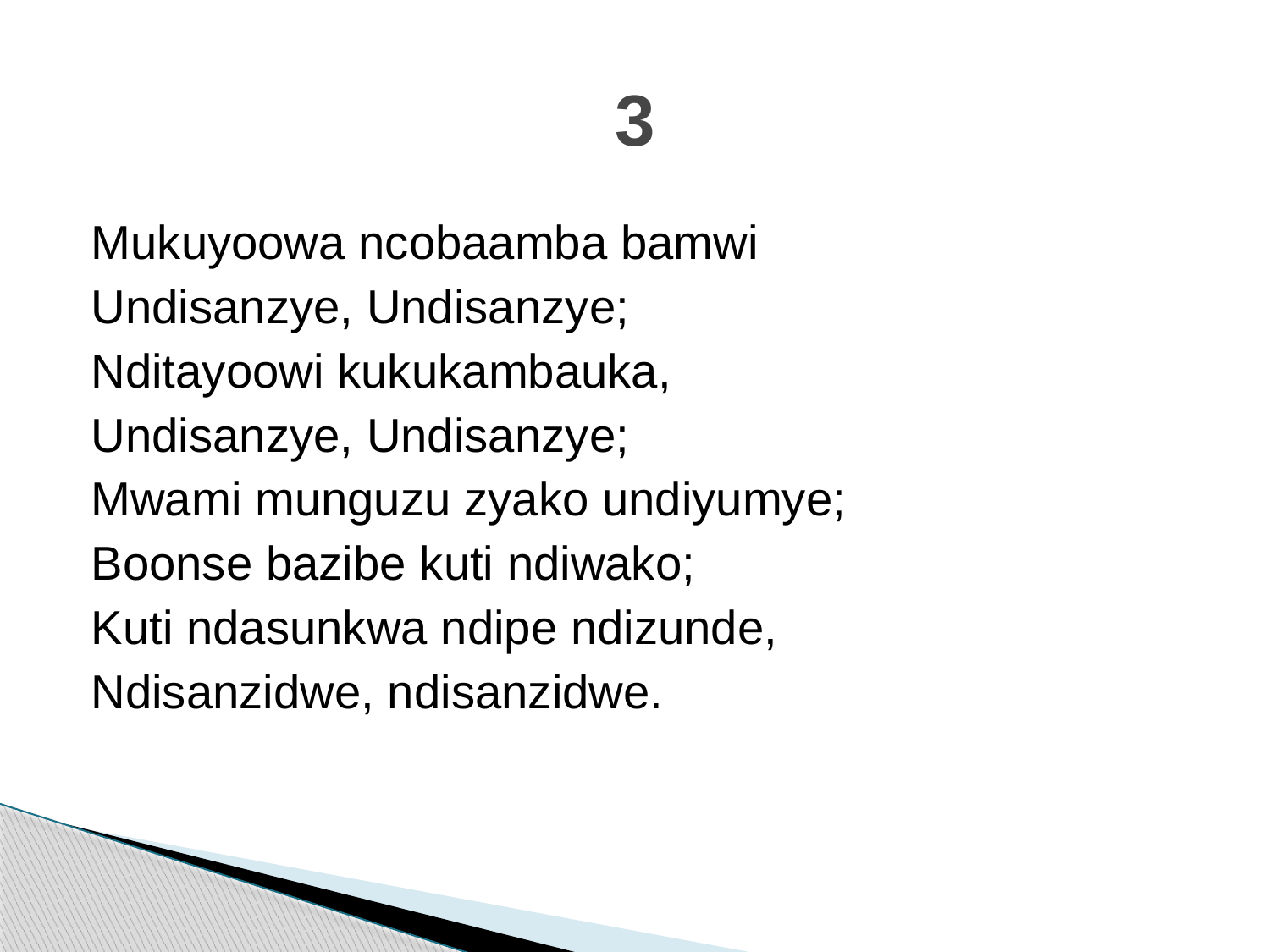

# 3
Mukuyoowa ncobaamba bamwi
Undisanzye, Undisanzye;
Nditayoowi kukukambauka,
Undisanzye, Undisanzye;
Mwami munguzu zyako undiyumye;
Boonse bazibe kuti ndiwako;
Kuti ndasunkwa ndipe ndizunde,
Ndisanzidwe, ndisanzidwe.